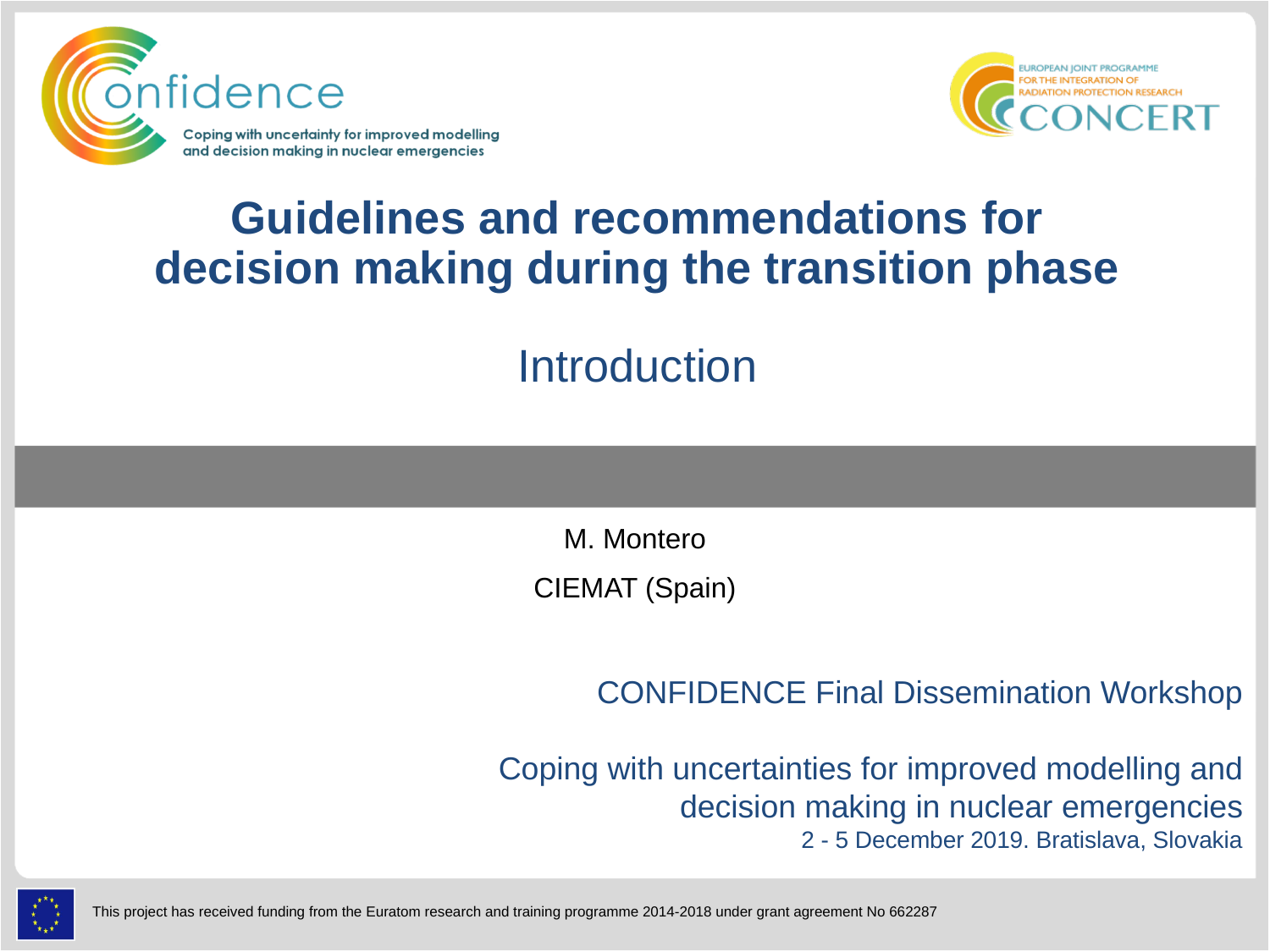

# Guidelines and recommendations for decision making during the transition phase Introduction
M. Montero
CIEMAT (Spain)